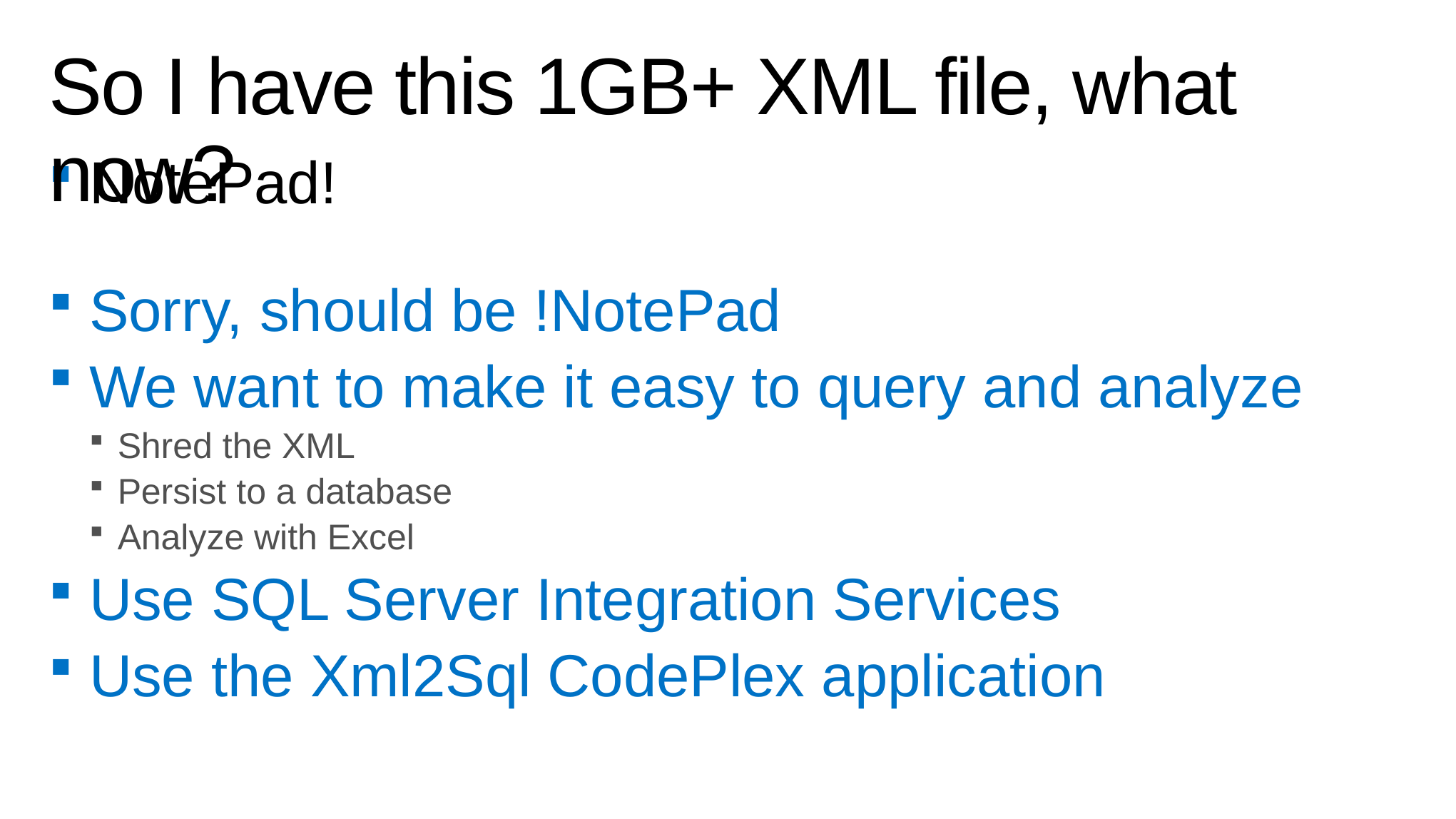

# So I have this 1GB+ XML file, what now?
NotePad!
Sorry, should be !NotePad
We want to make it easy to query and analyze
Shred the XML
Persist to a database
Analyze with Excel
Use SQL Server Integration Services
Use the Xml2Sql CodePlex application